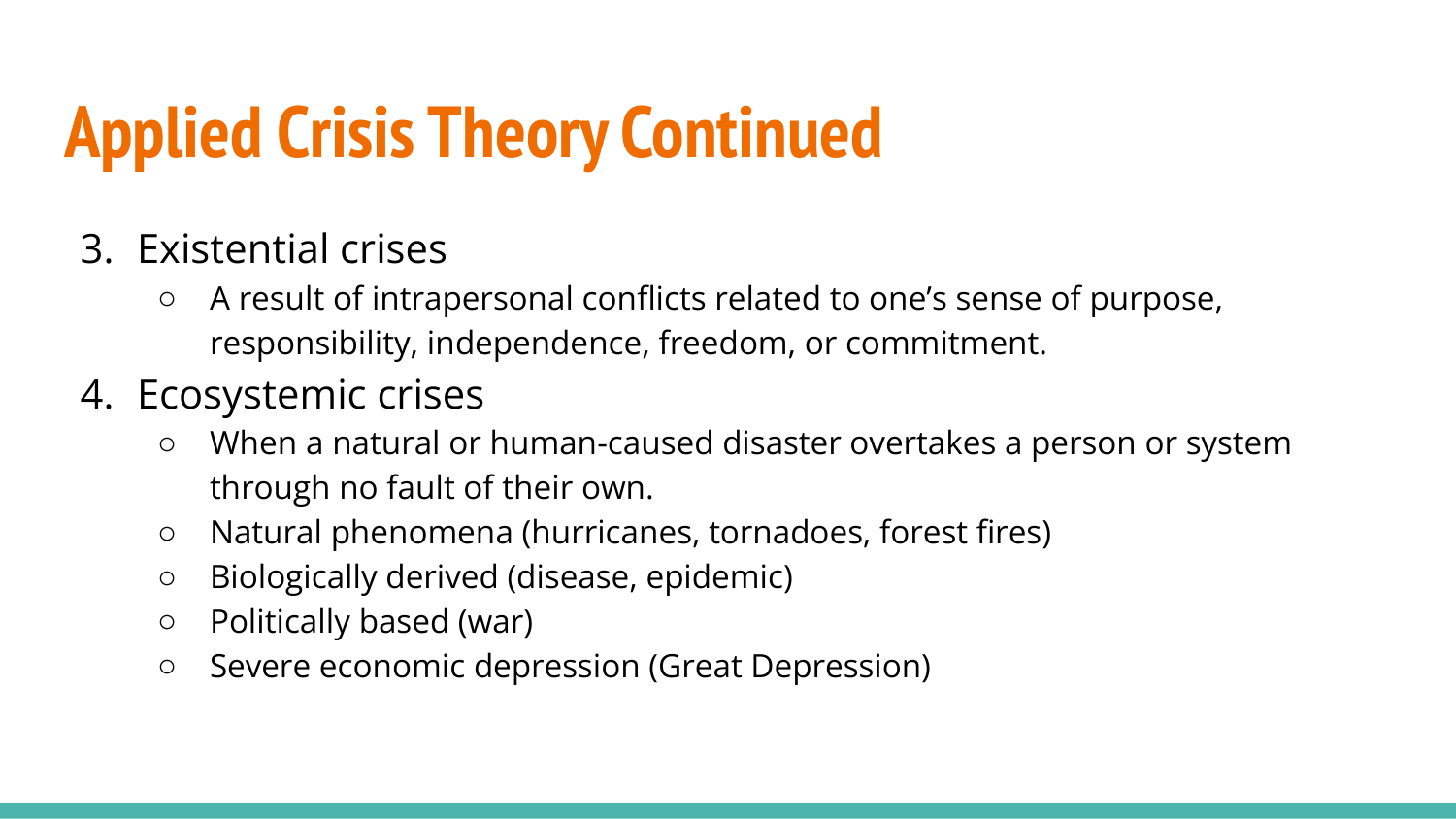

# Applied Crisis Theory Continued
Existential crises
A result of intrapersonal conflicts related to one’s sense of purpose, responsibility, independence, freedom, or commitment.
Ecosystemic crises
When a natural or human-caused disaster overtakes a person or system through no fault of their own.
Natural phenomena (hurricanes, tornadoes, forest fires)
Biologically derived (disease, epidemic)
Politically based (war)
Severe economic depression (Great Depression)